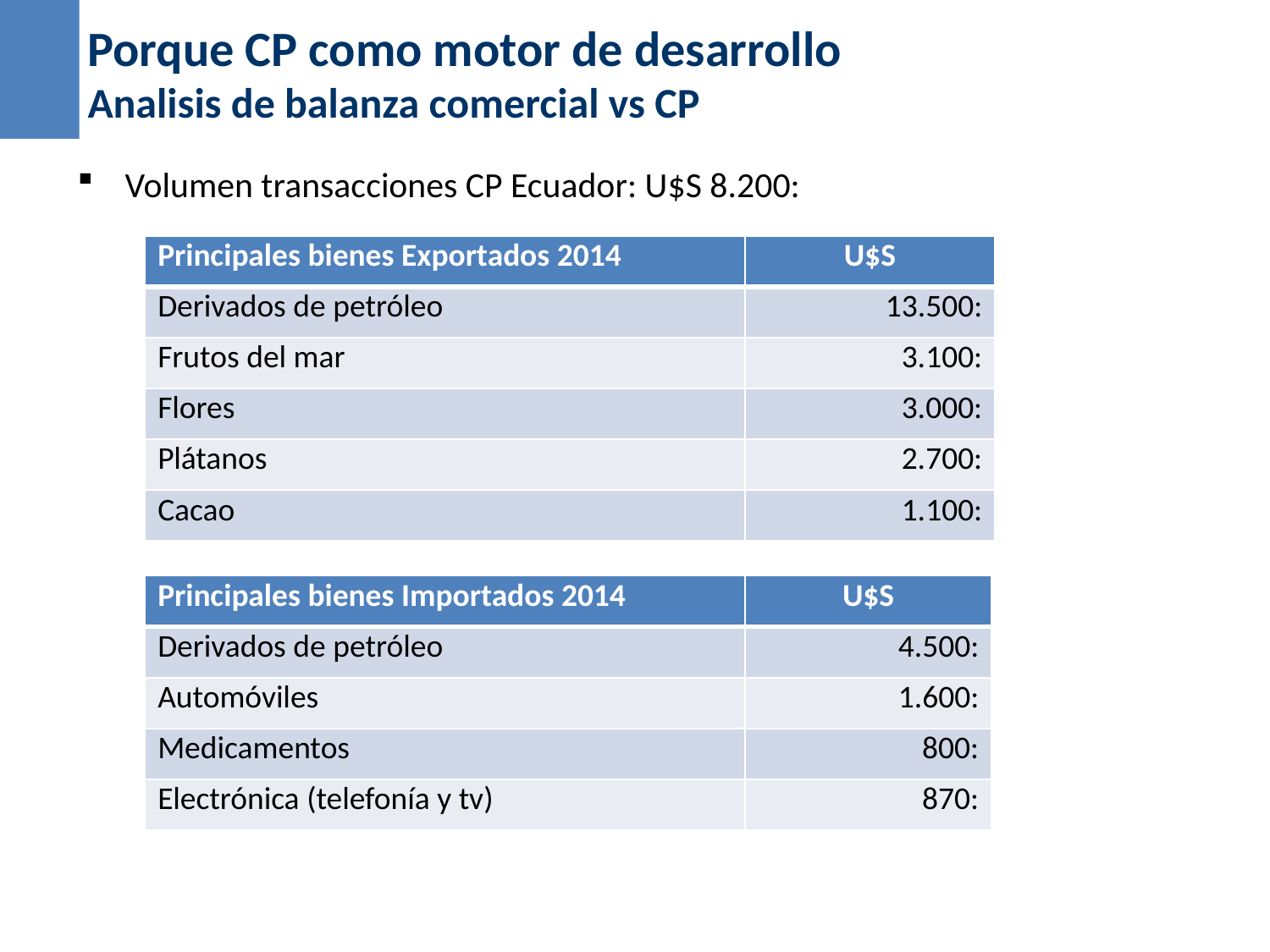

Porque CP como motor de desarrollo
Analisis de balanza comercial vs CP
Volumen transacciones CP Ecuador: U$S 8.200:

| Principales bienes Exportados 2014 | U$S |
| --- | --- |
| Derivados de petróleo | 13.500: |
| Frutos del mar | 3.100: |
| Flores | 3.000: |
| Plátanos | 2.700: |
| Cacao | 1.100: |
| Principales bienes Importados 2014 | U$S |
| --- | --- |
| Derivados de petróleo | 4.500: |
| Automóviles | 1.600: |
| Medicamentos | 800: |
| Electrónica (telefonía y tv) | 870: |